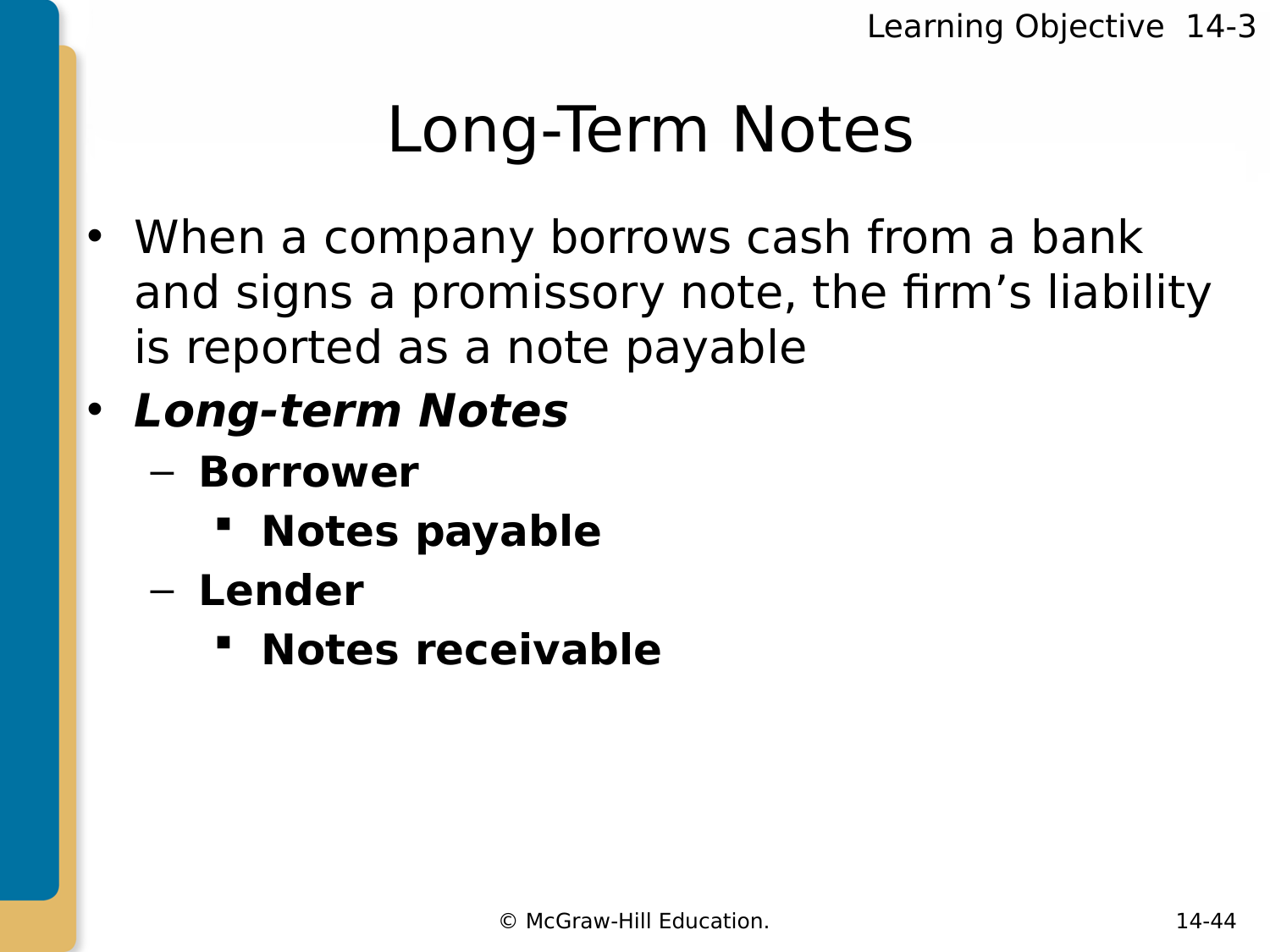

Learning Objective  14-3
# Long-Term Notes
When a company borrows cash from a bank and signs a promissory note, the firm’s liability is reported as a note payable
Long-term Notes
Borrower
Notes payable
Lender
Notes receivable